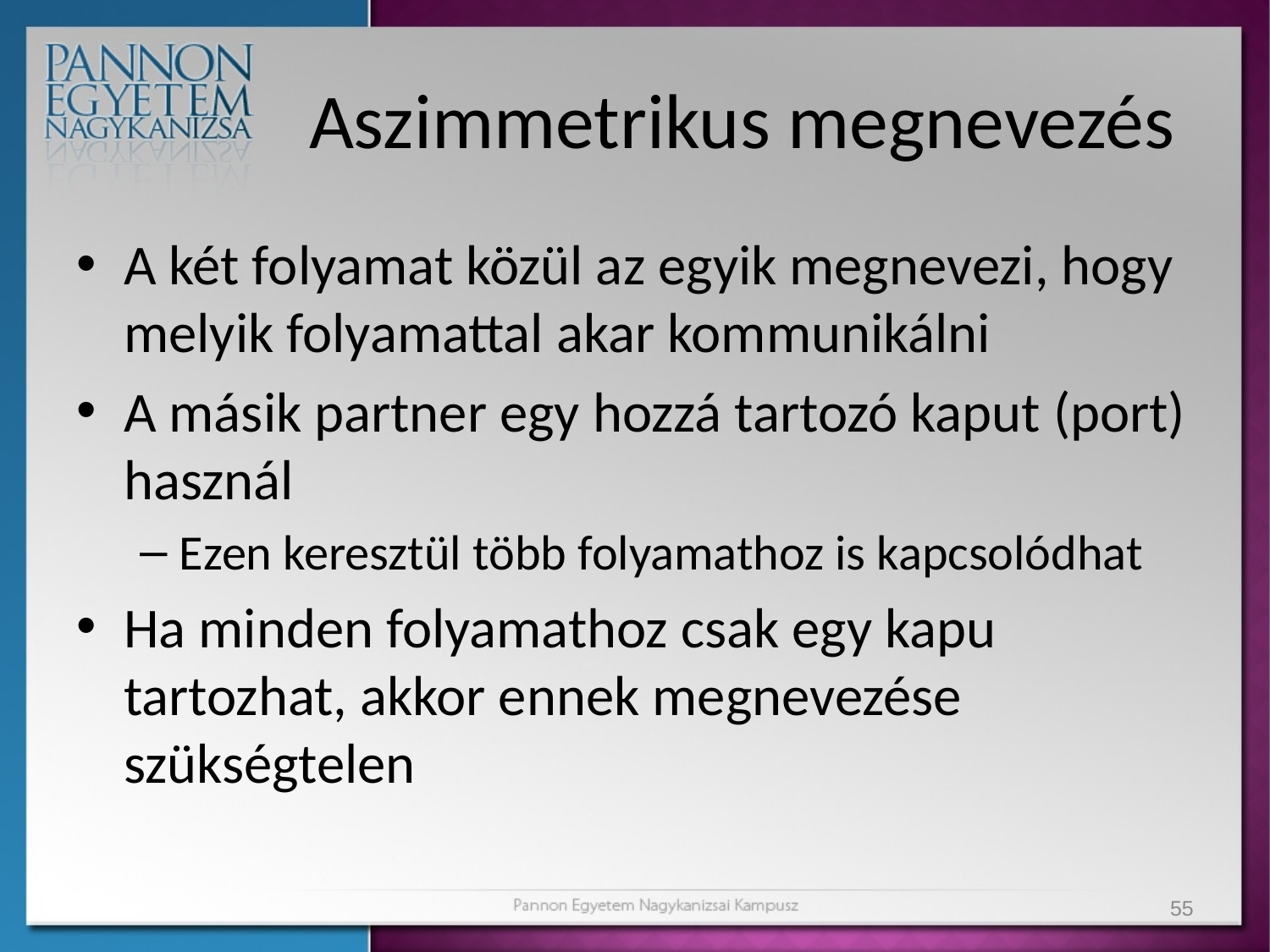

# Aszimmetrikus megnevezés
A két folyamat közül az egyik megnevezi, hogy melyik folyamattal akar kommunikálni
A másik partner egy hozzá tartozó kaput (port) használ
Ezen keresztül több folyamathoz is kapcsolódhat
Ha minden folyamathoz csak egy kapu tartozhat, akkor ennek megnevezése szükségtelen
55